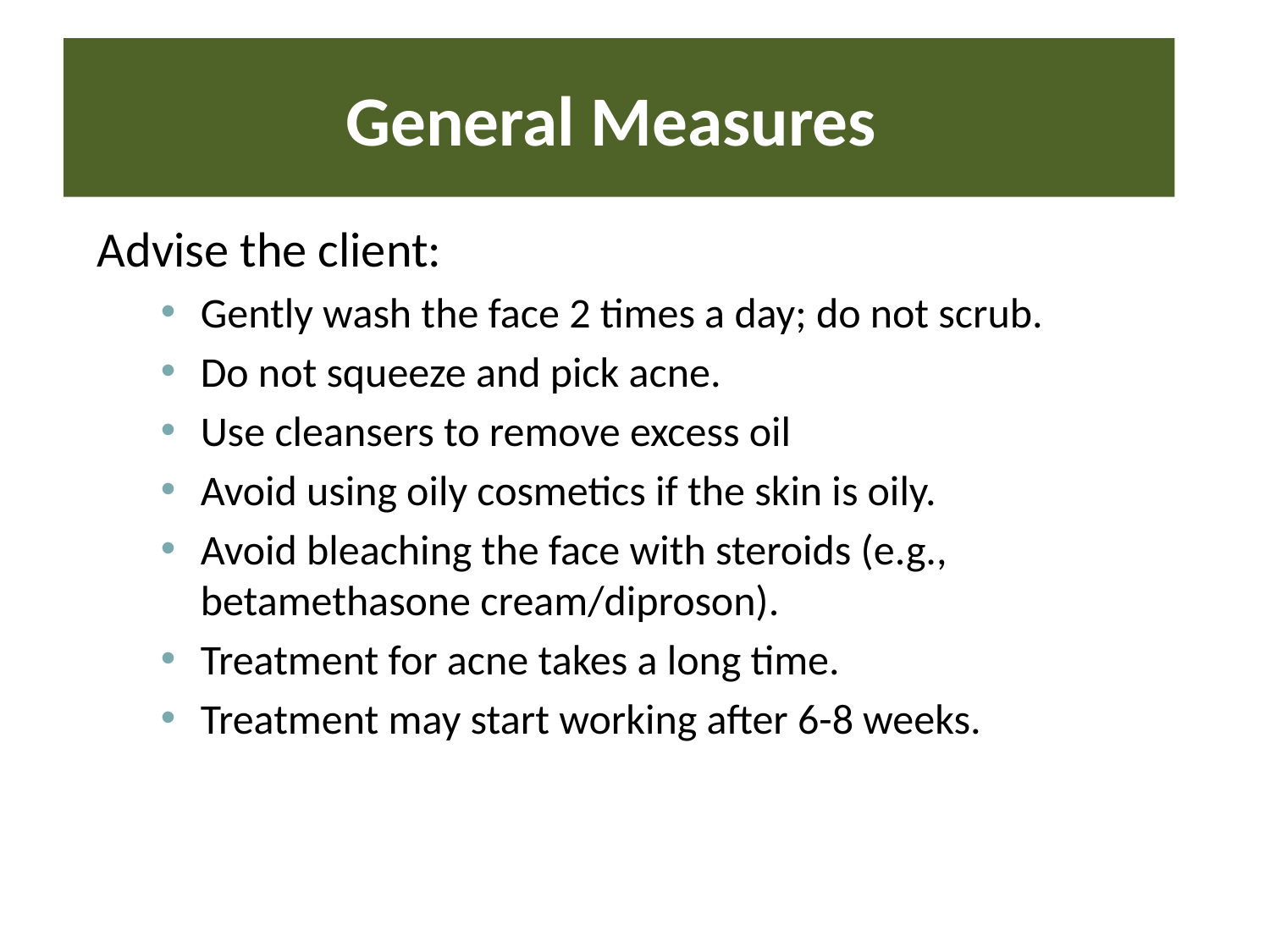

# General Measures
Advise the client:
Gently wash the face 2 times a day; do not scrub.
Do not squeeze and pick acne.
Use cleansers to remove excess oil
Avoid using oily cosmetics if the skin is oily.
Avoid bleaching the face with steroids (e.g., betamethasone cream/diproson).
Treatment for acne takes a long time.
Treatment may start working after 6-8 weeks.